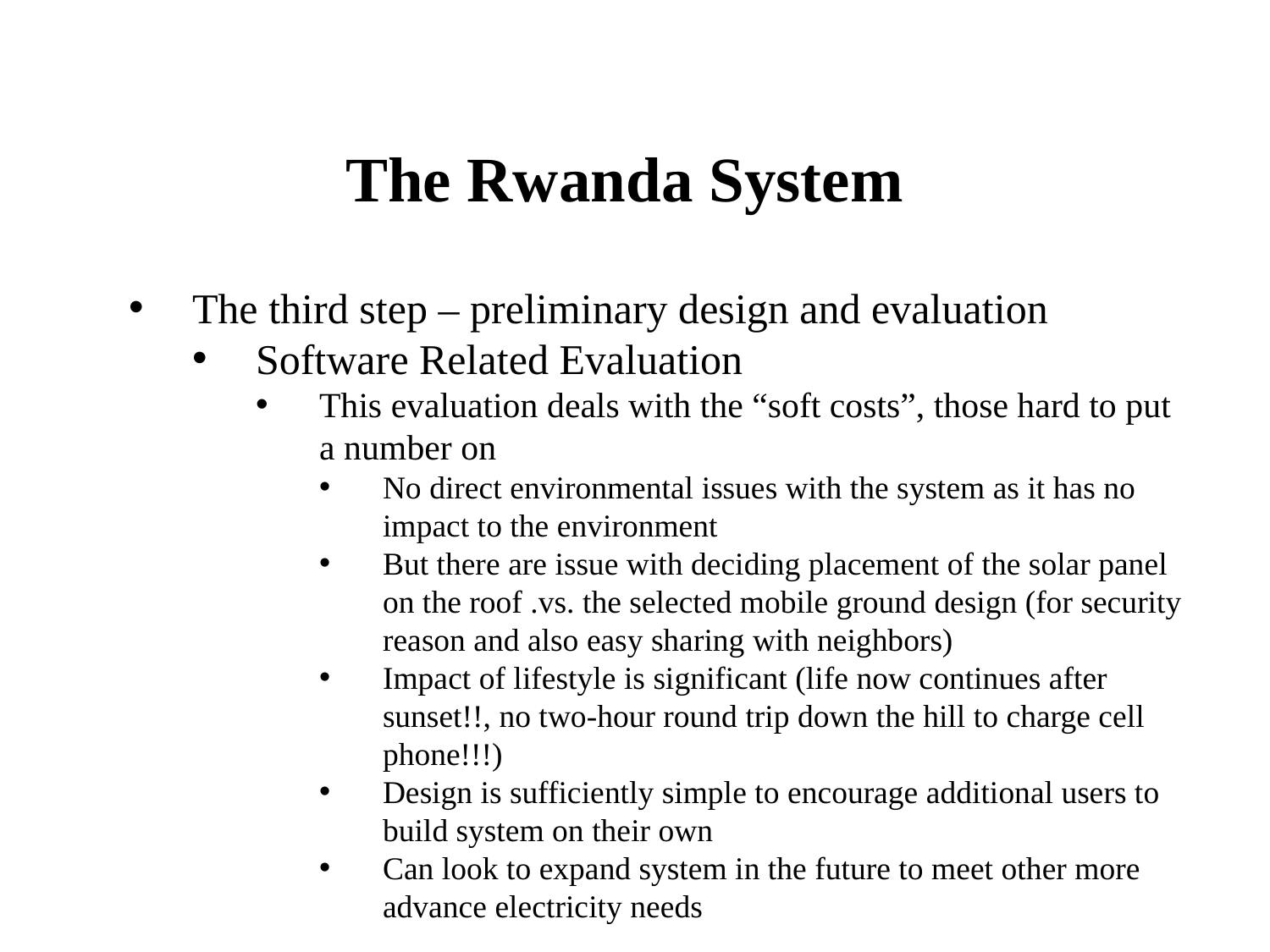

# The Rwanda System
The third step – preliminary design and evaluation
Software Related Evaluation
This evaluation deals with the “soft costs”, those hard to put a number on
No direct environmental issues with the system as it has no impact to the environment
But there are issue with deciding placement of the solar panel on the roof .vs. the selected mobile ground design (for security reason and also easy sharing with neighbors)
Impact of lifestyle is significant (life now continues after sunset!!, no two-hour round trip down the hill to charge cell phone!!!)
Design is sufficiently simple to encourage additional users to build system on their own
Can look to expand system in the future to meet other more advance electricity needs